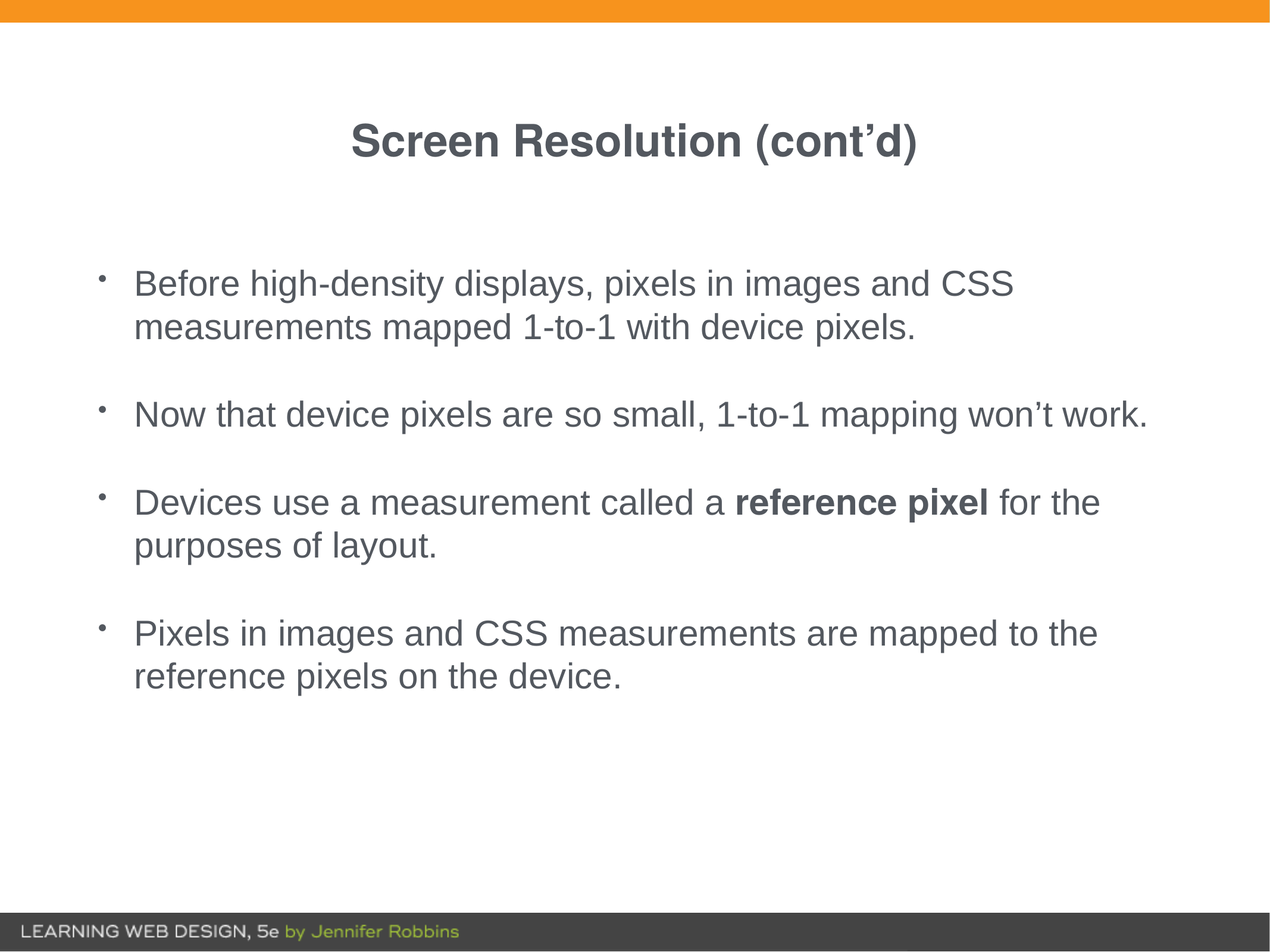

# Screen Resolution (cont’d)
Before high-density displays, pixels in images and CSS measurements mapped 1-to-1 with device pixels.
Now that device pixels are so small, 1-to-1 mapping won’t work.
Devices use a measurement called a reference pixel for the purposes of layout.
Pixels in images and CSS measurements are mapped to the reference pixels on the device.